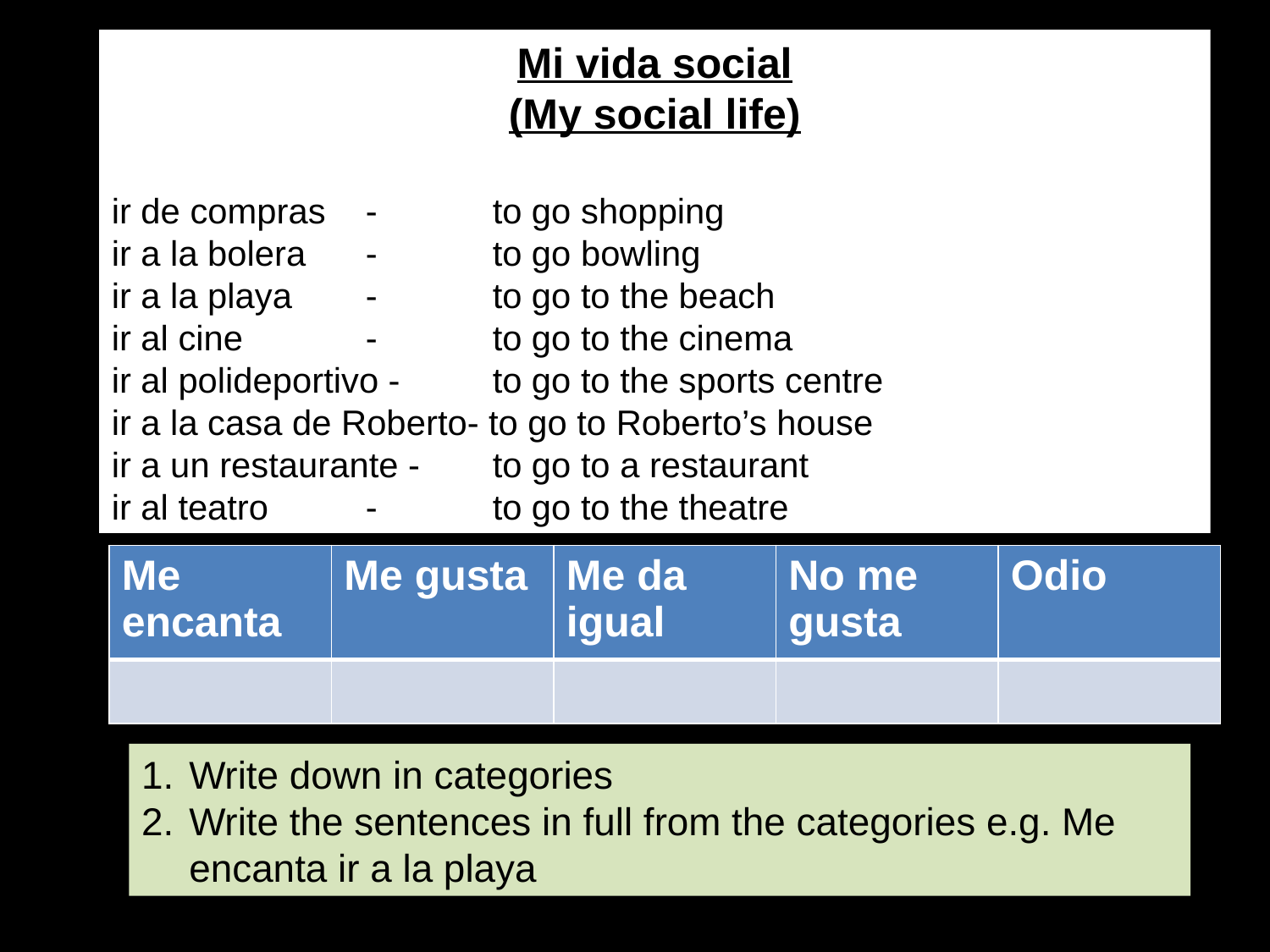

Mi vida social
(My social life)

ir de compras	-	to go shopping
ir a la bolera	-	to go bowling
ir a la playa	-	to go to the beach
ir al cine	-	to go to the cinema
ir al polideportivo - 	to go to the sports centre
ir a la casa de Roberto- to go to Roberto’s house
ir a un restaurante -	to go to a restaurant
ir al teatro	-	to go to the theatre
| Me encanta | Me gusta | Me da igual | No me gusta | Odio |
| --- | --- | --- | --- | --- |
|  |  |  |  |  |
Write down in categories
Write the sentences in full from the categories e.g. Me encanta ir a la playa